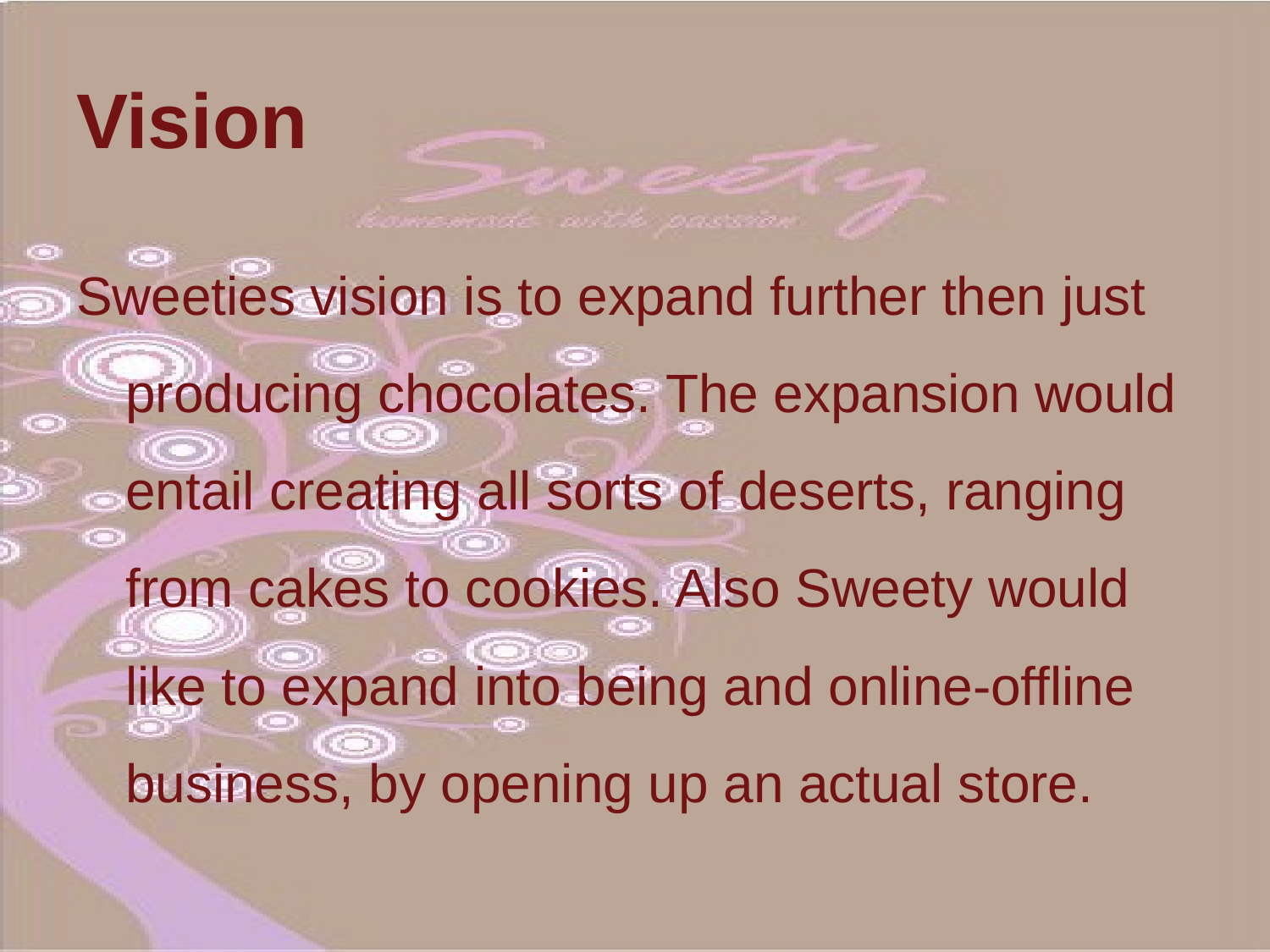

# Vision
Sweeties vision is to expand further then just producing chocolates. The expansion would entail creating all sorts of deserts, ranging from cakes to cookies. Also Sweety would like to expand into being and online-offline business, by opening up an actual store.